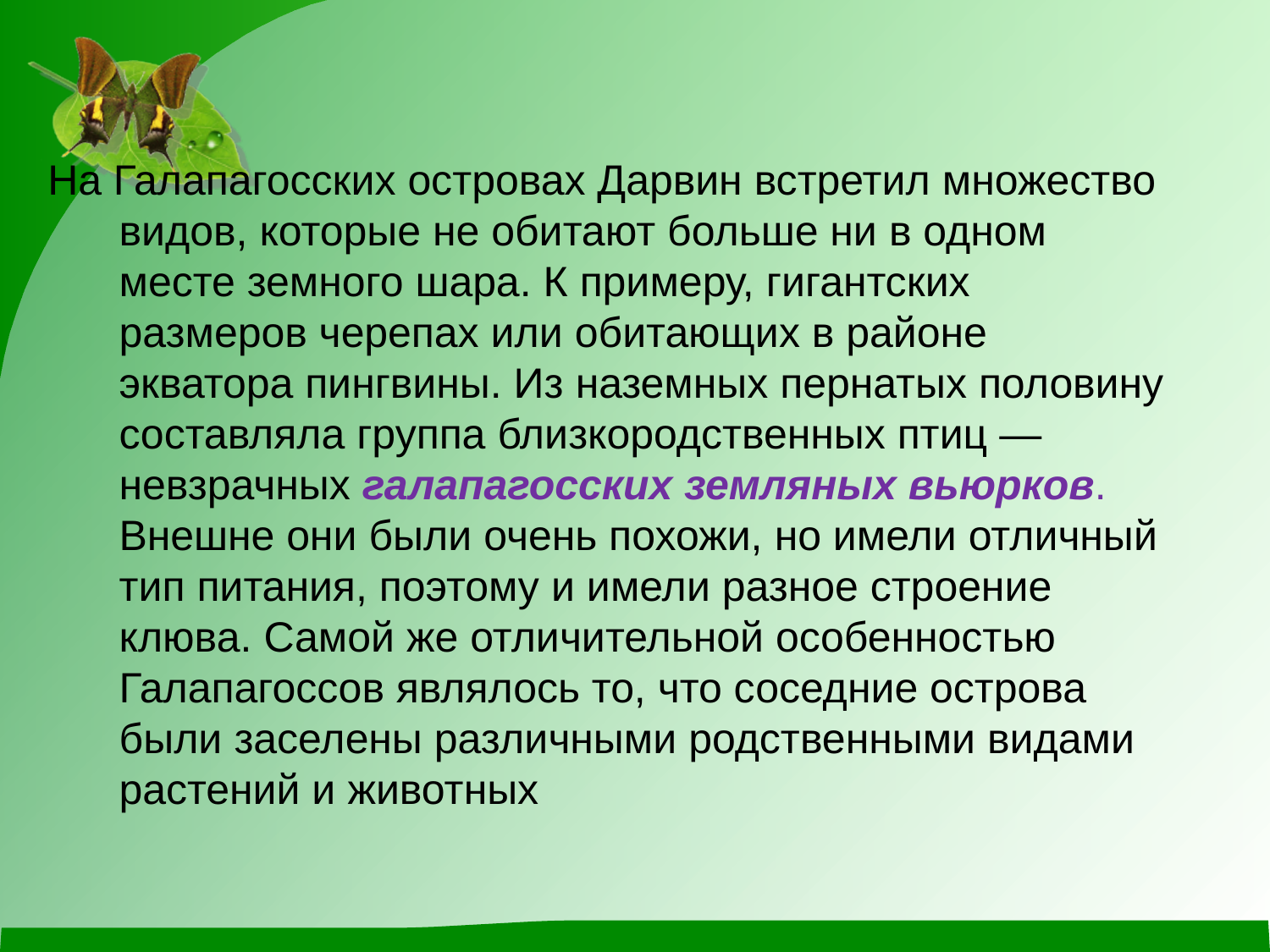

На Галапагосских островах Дарвин встретил множество видов, которые не обитают больше ни в одном месте земного шара. К примеру, гигантских размеров черепах или обитающих в районе экватора пингвины. Из наземных пернатых половину составляла группа близкородственных птиц — невзрачных галапагосских земляных вьюрков. Внешне они были очень похожи, но имели отличный тип питания, поэтому и имели разное строение клюва. Самой же отличительной особенностью Галапагоссов являлось то, что соседние острова были заселены различными родственными видами растений и животных